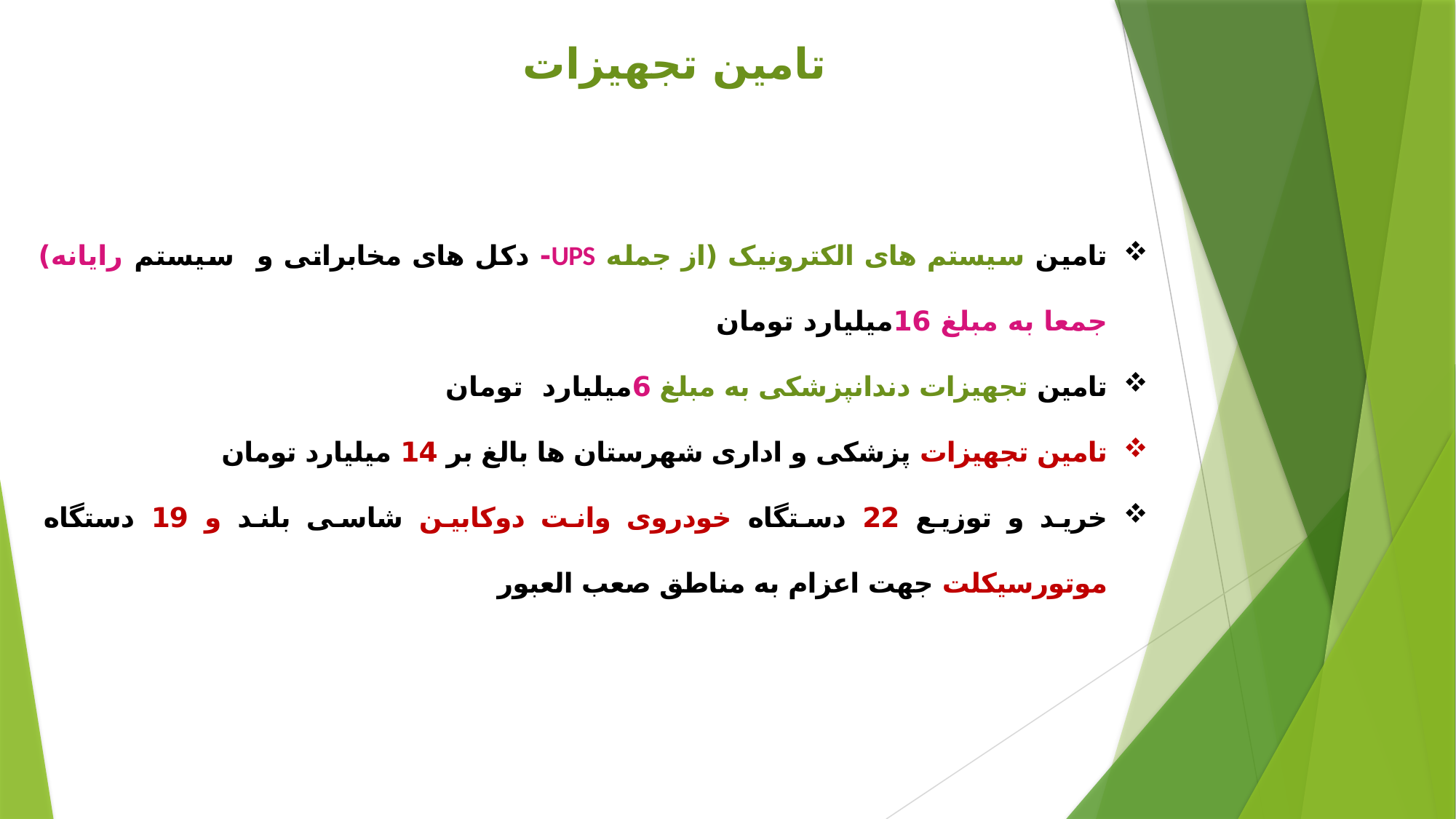

تامین تجهیزات
تامین سیستم های الکترونیک (از جمله UPS- دکل های مخابراتی و  سیستم رایانه) جمعا به مبلغ 16میلیارد تومان
تامین تجهیزات دندانپزشکی به مبلغ 6میلیارد  تومان
تامین تجهیزات پزشکی و اداری شهرستان ها بالغ بر 14 میلیارد تومان
خرید و توزیع 22 دستگاه خودروی وانت دوکابین شاسی بلند و 19 دستگاه موتورسیکلت جهت اعزام به مناطق صعب العبور